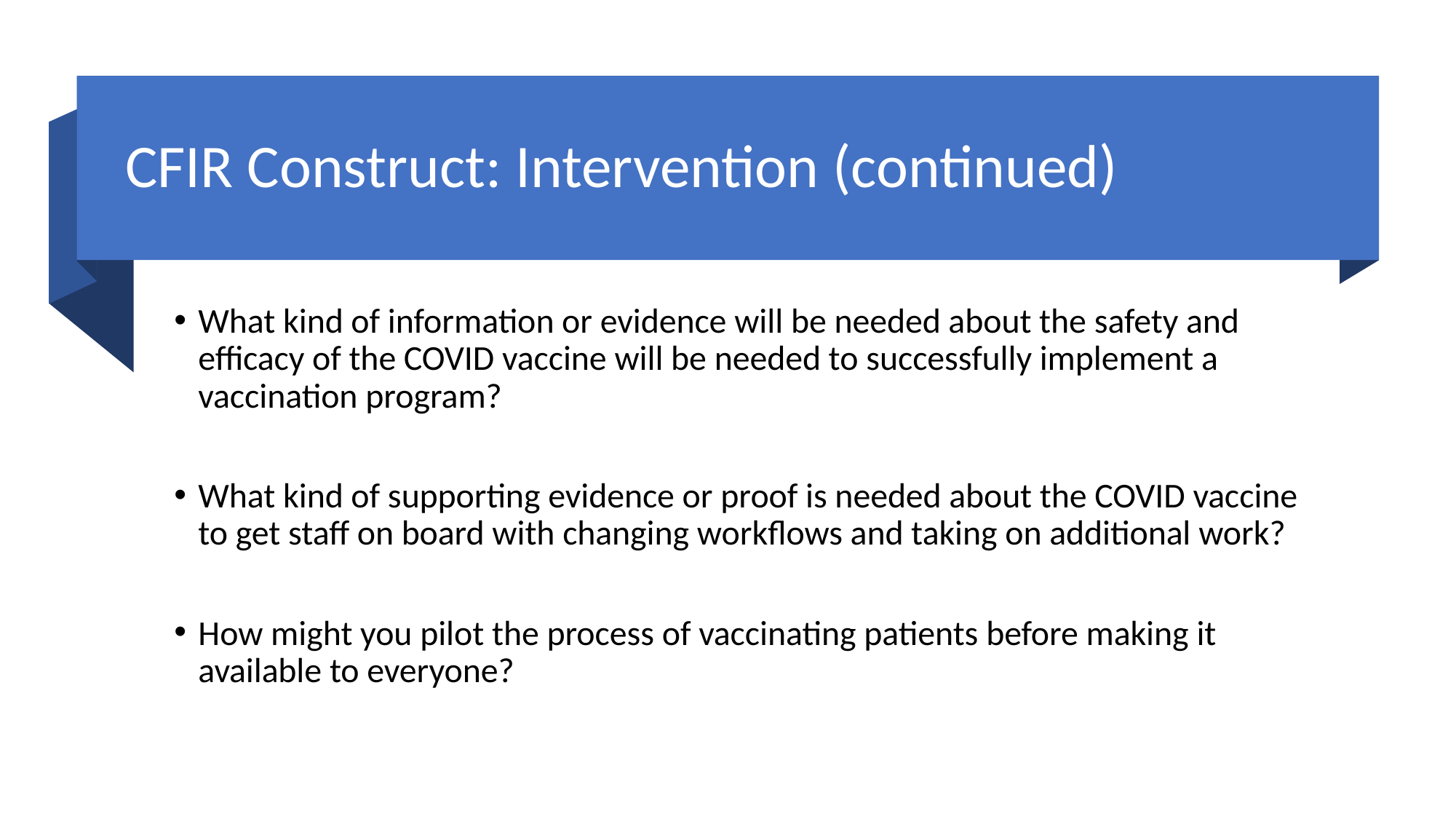

# CFIR Construct: Intervention (continued)

What kind of information or evidence will be needed about the safety and efficacy of the COVID vaccine will be needed to successfully implement a vaccination program?

What kind of supporting evidence or proof is needed about the COVID vaccine to get staff on board with changing workflows and taking on additional work?

How might you pilot the process of vaccinating patients before making it available to everyone?